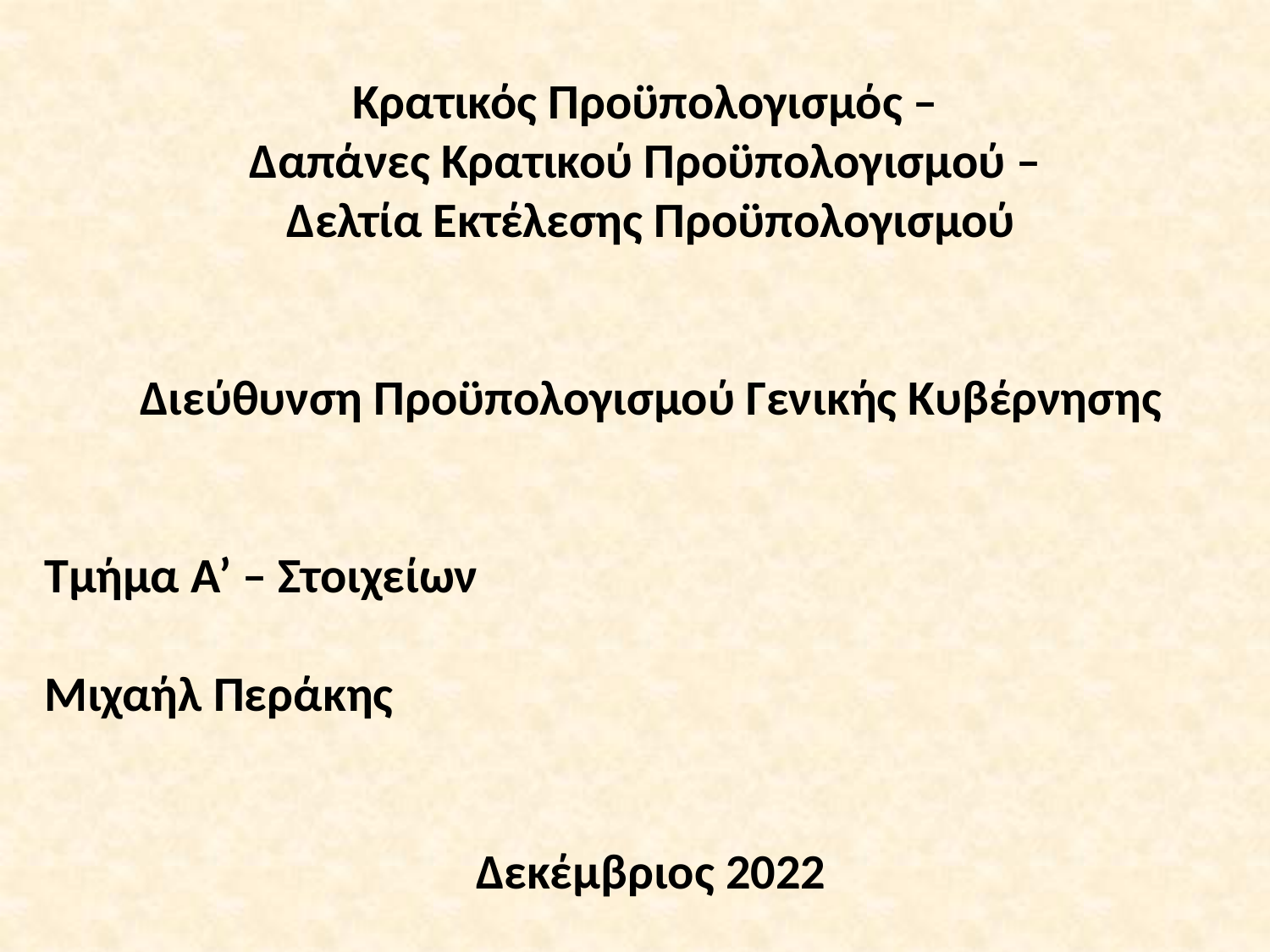

Κρατικός Προϋπολογισμός –
Δαπάνες Κρατικού Προϋπολογισμού –
Δελτία Εκτέλεσης Προϋπολογισμού

Διεύθυνση Προϋπολογισμού Γενικής Κυβέρνησης

Τμήμα Α’ – Στοιχείων

Μιχαήλ Περάκης

Δεκέμβριος 2022